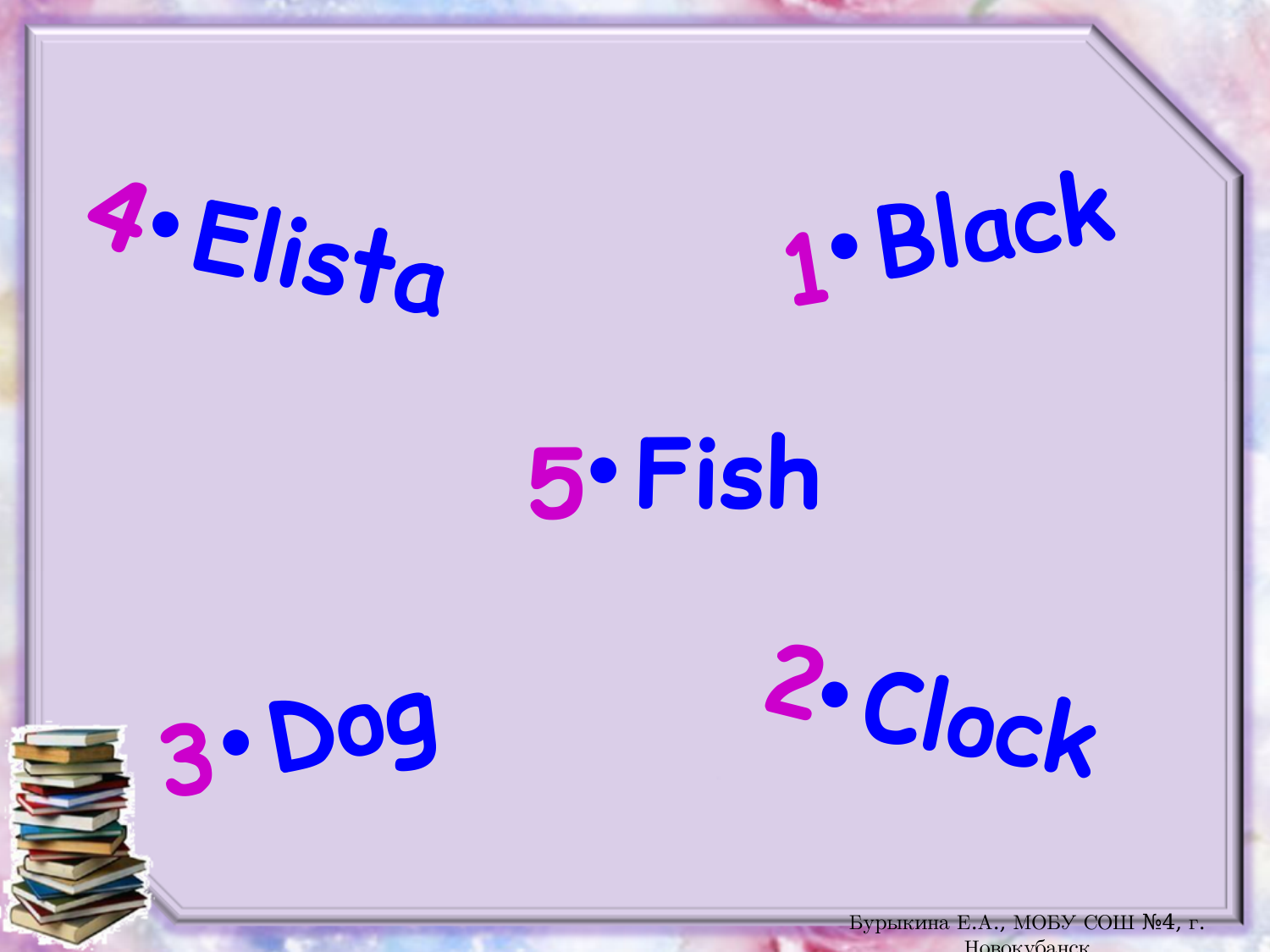

4
Black
Elista
1
Fish
5
2
Dog
Clock
3
Бурыкина Е.А., МОБУ СОШ №4, г. Новокубанск